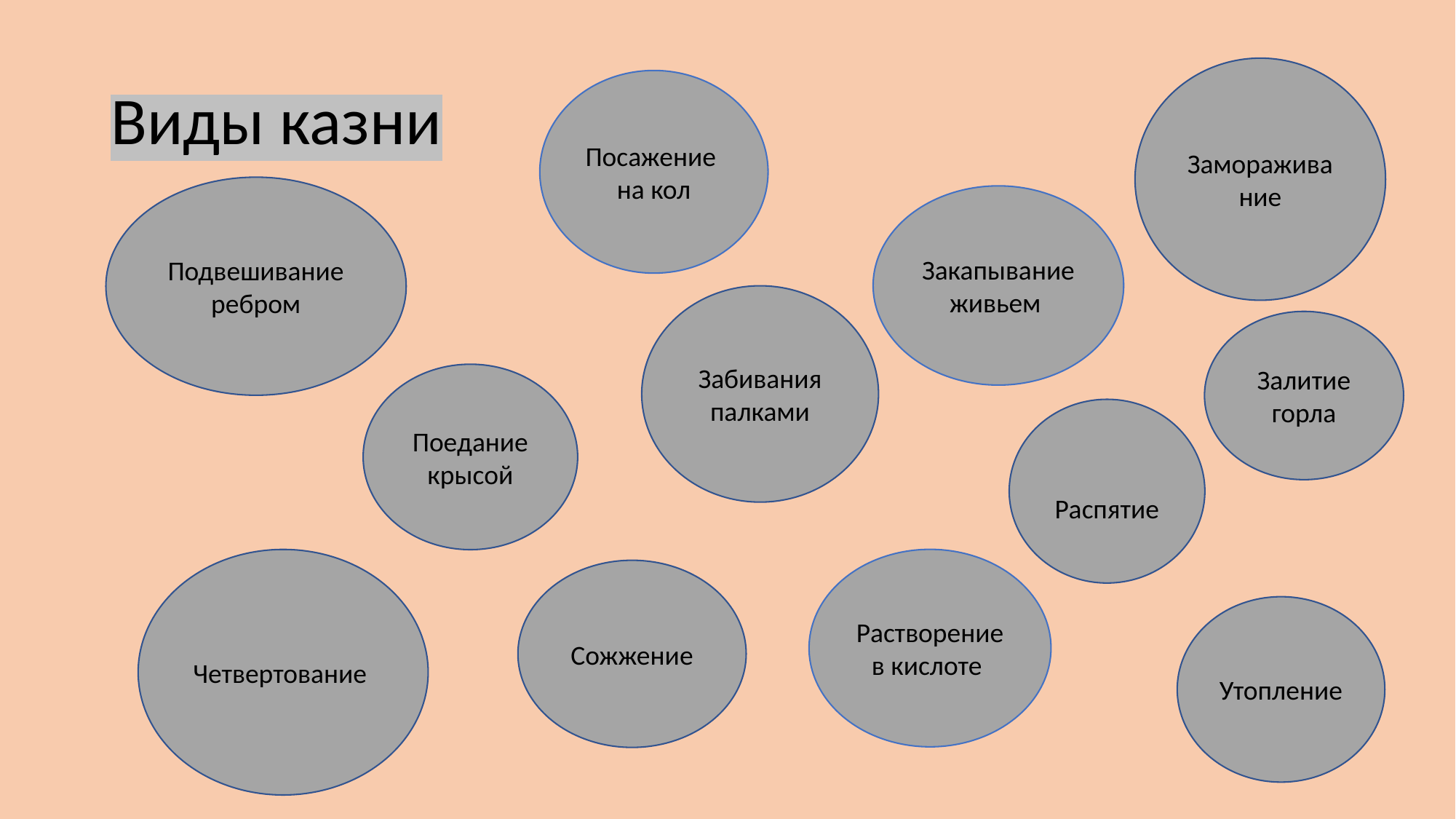

# Виды казни
Замораживание
Посажение на кол
Подвешивание ребром
Закапывание живьем
Забивания палками
Залитие горла
Поедание крысой

Распятие
Растворение в кислоте
Четвертование
Сожжение
Утопление